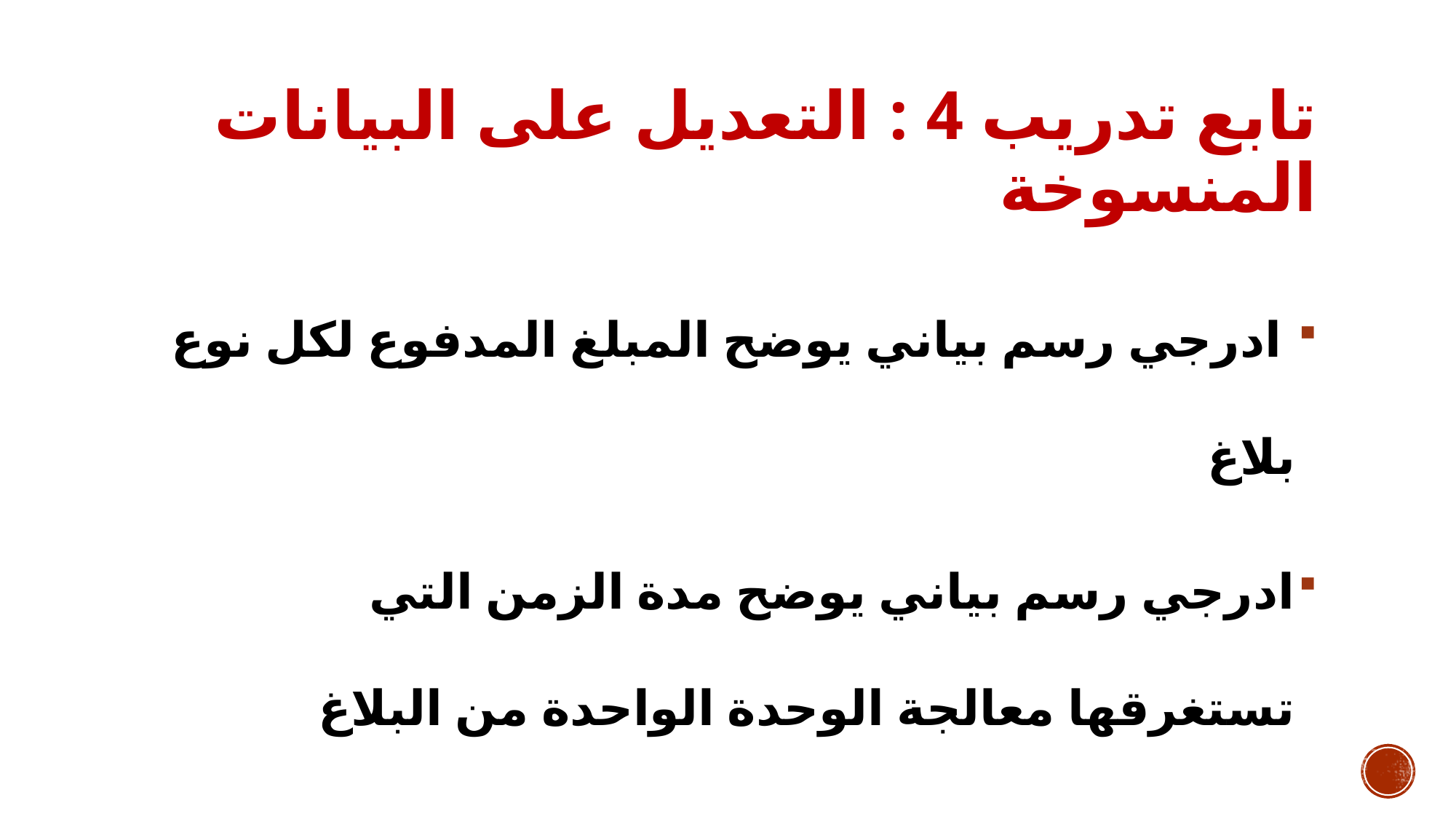

# تابع تدريب 4 : التعديل على البيانات المنسوخة
 ادرجي رسم بياني يوضح المبلغ المدفوع لكل نوع بلاغ
ادرجي رسم بياني يوضح مدة الزمن التي تستغرقها معالجة الوحدة الواحدة من البلاغ